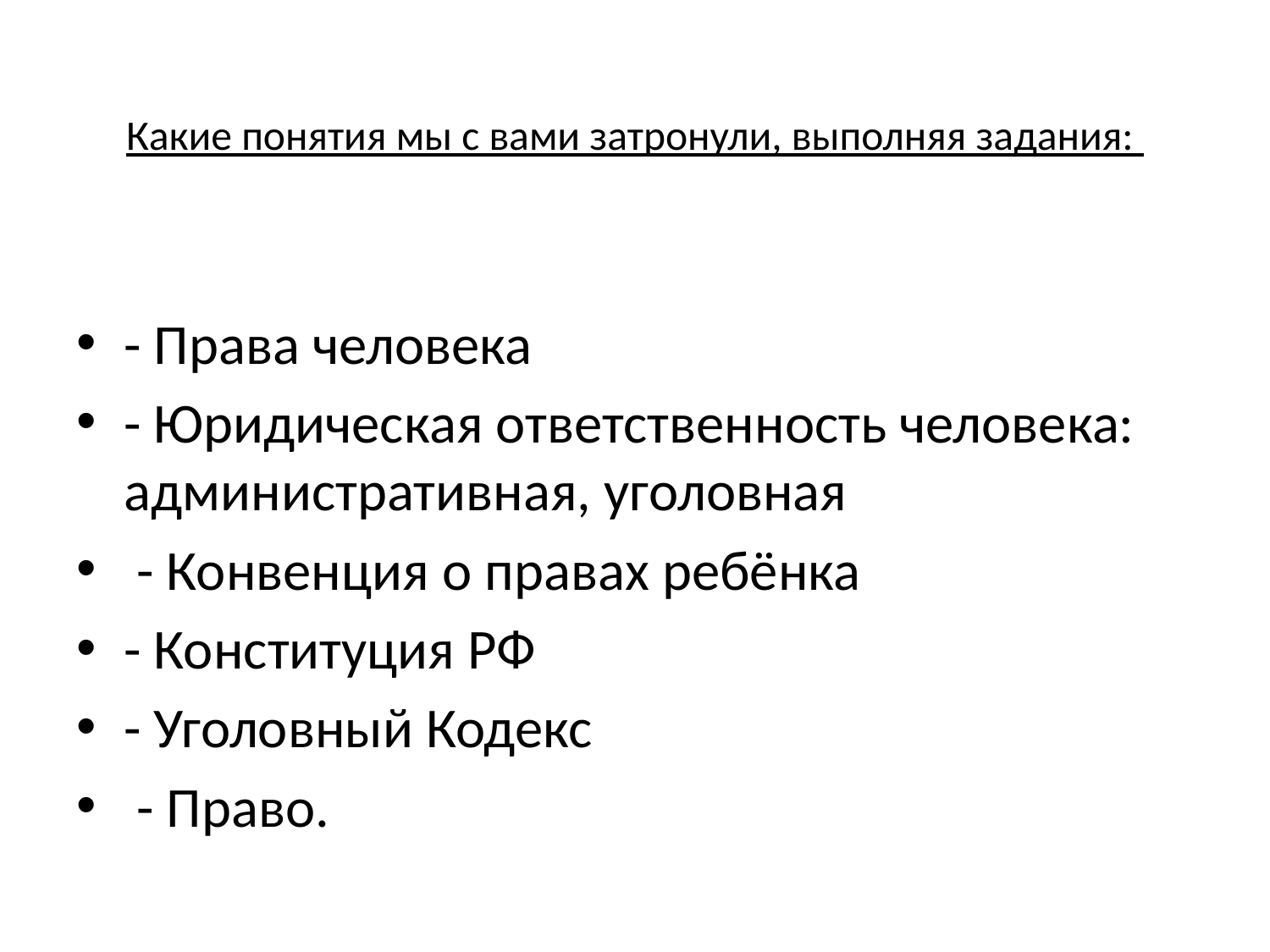

# Какие понятия мы с вами затронули, выполняя задания:

- Права человека
- Юридическая ответственность человека: административная, уголовная
 - Конвенция о правах ребёнка
- Конституция РФ
- Уголовный Кодекс
 - Право.